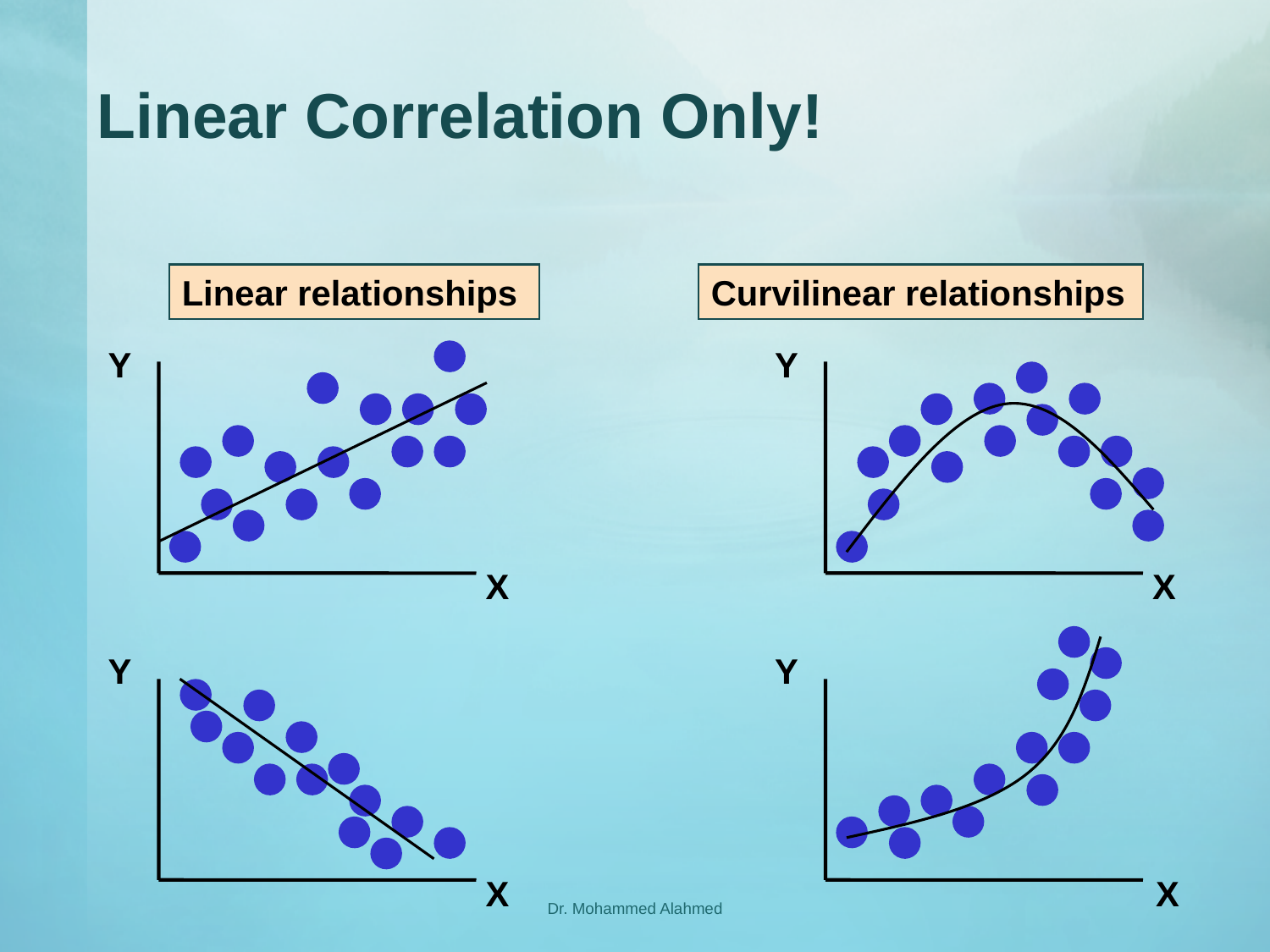

# Linear Correlation Only!
Linear relationships
Curvilinear relationships
Y

X

Y

X

Y

X

Y

X

Dr. Mohammed Alahmed